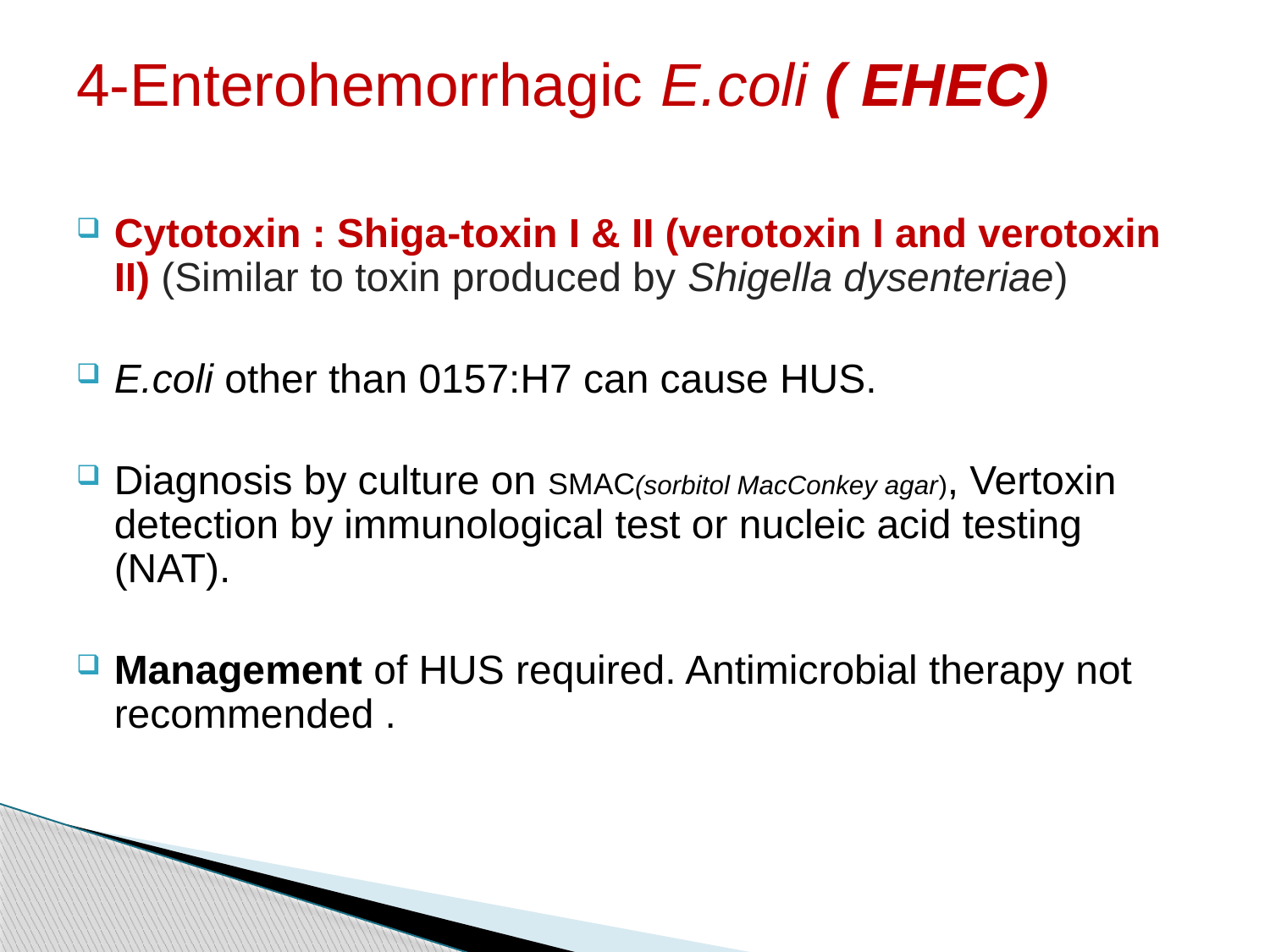

4-Enterohemorrhagic E.coli ( EHEC)
Cytotoxin : Shiga-toxin I & II (verotoxin І and verotoxin ІІ) (Similar to toxin produced by Shigella dysenteriae)

E.coli other than 0157:H7 can cause HUS.

Diagnosis by culture on SMAC(sorbitol MacConkey agar), Vertoxin detection by immunological test or nucleic acid testing (NAT).

Management of HUS required. Antimicrobial therapy not recommended .